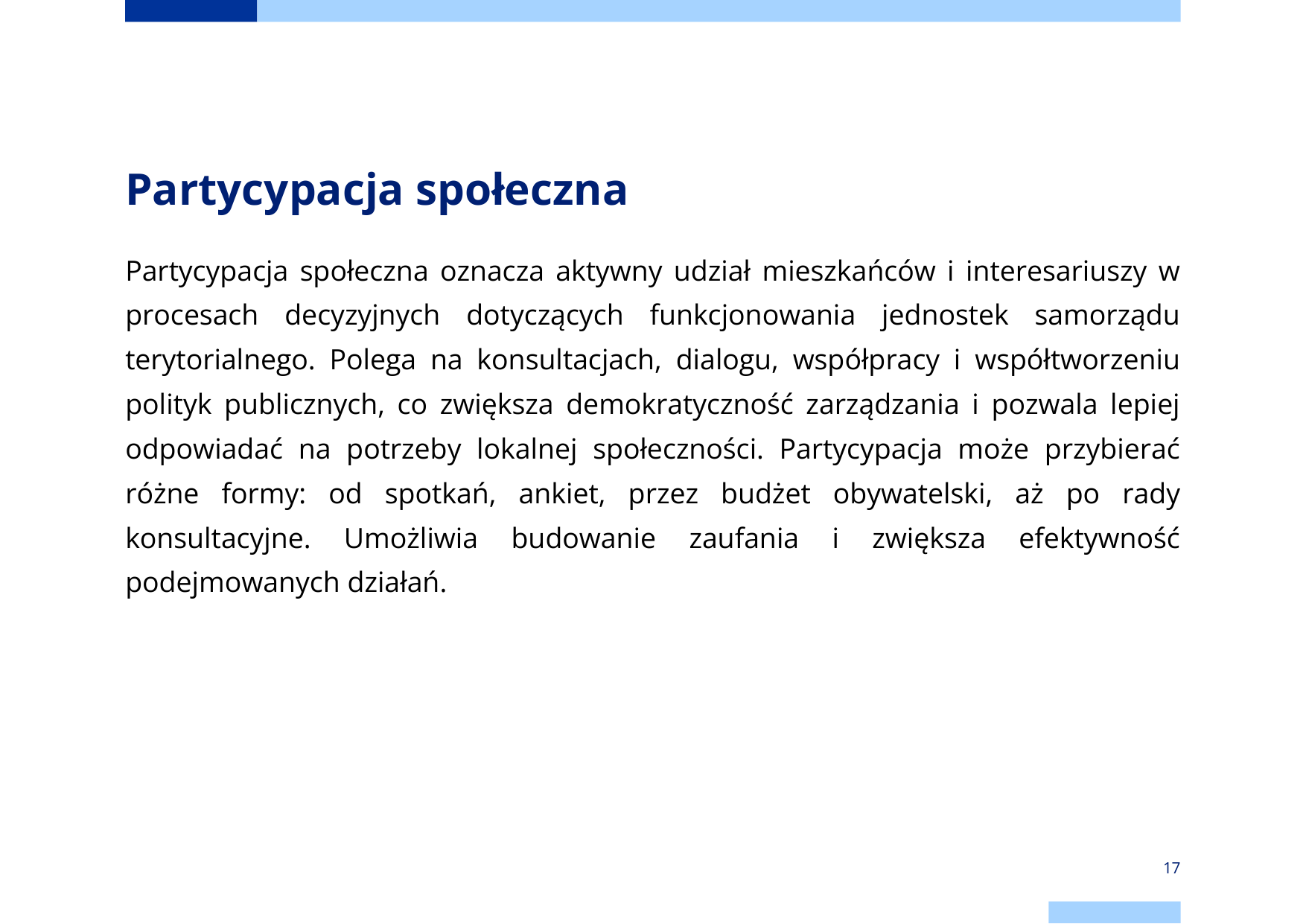

# Partycypacja społeczna
Partycypacja społeczna oznacza aktywny udział mieszkańców i interesariuszy w procesach decyzyjnych dotyczących funkcjonowania jednostek samorządu terytorialnego. Polega na konsultacjach, dialogu, współpracy i współtworzeniu polityk publicznych, co zwiększa demokratyczność zarządzania i pozwala lepiej odpowiadać na potrzeby lokalnej społeczności. Partycypacja może przybierać różne formy: od spotkań, ankiet, przez budżet obywatelski, aż po rady konsultacyjne. Umożliwia budowanie zaufania i zwiększa efektywność podejmowanych działań.
17